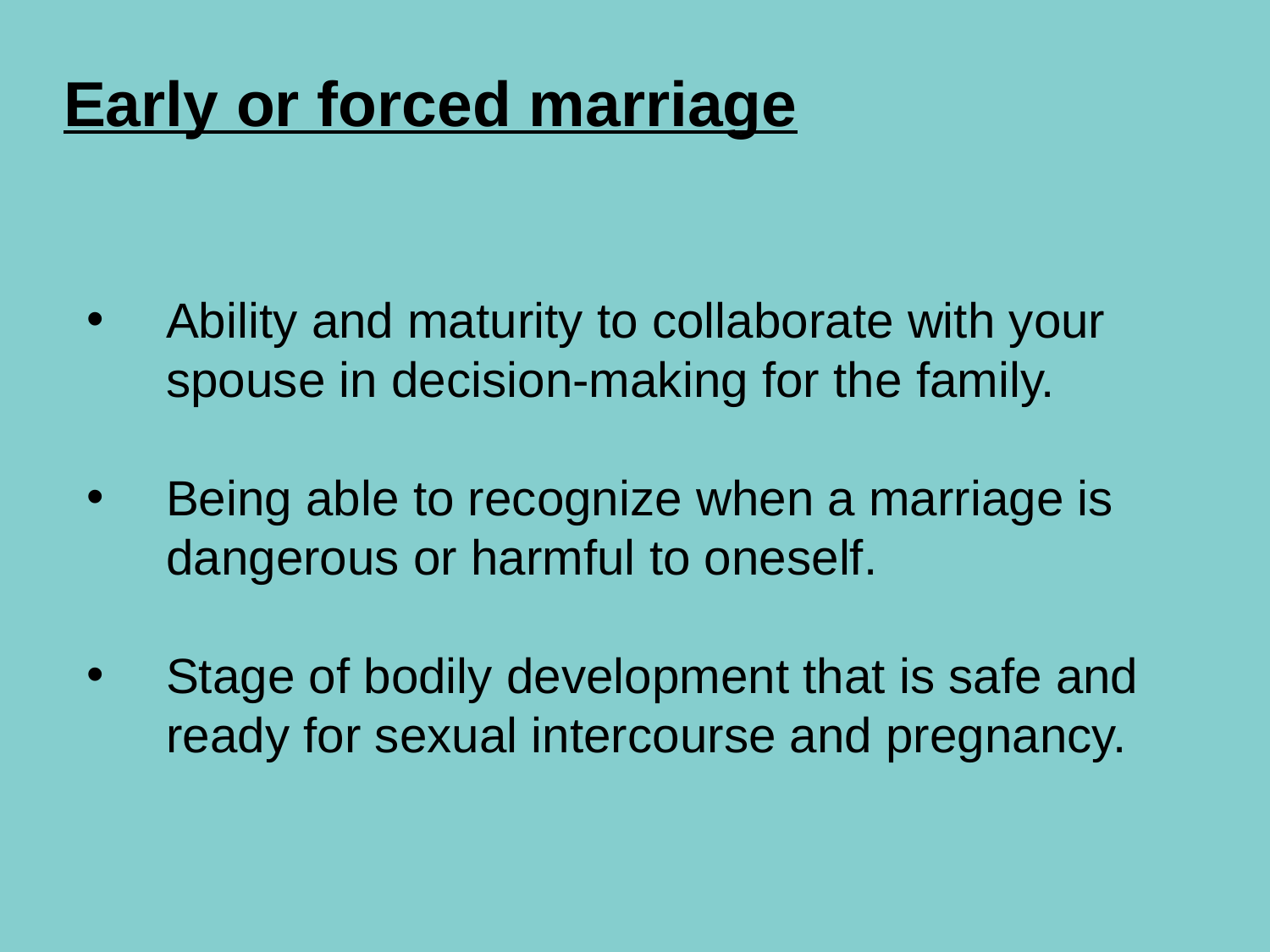

# Early or forced marriage
Ability and maturity to collaborate with your spouse in decision-making for the family.

Being able to recognize when a marriage is dangerous or harmful to oneself.

Stage of bodily development that is safe and ready for sexual intercourse and pregnancy.